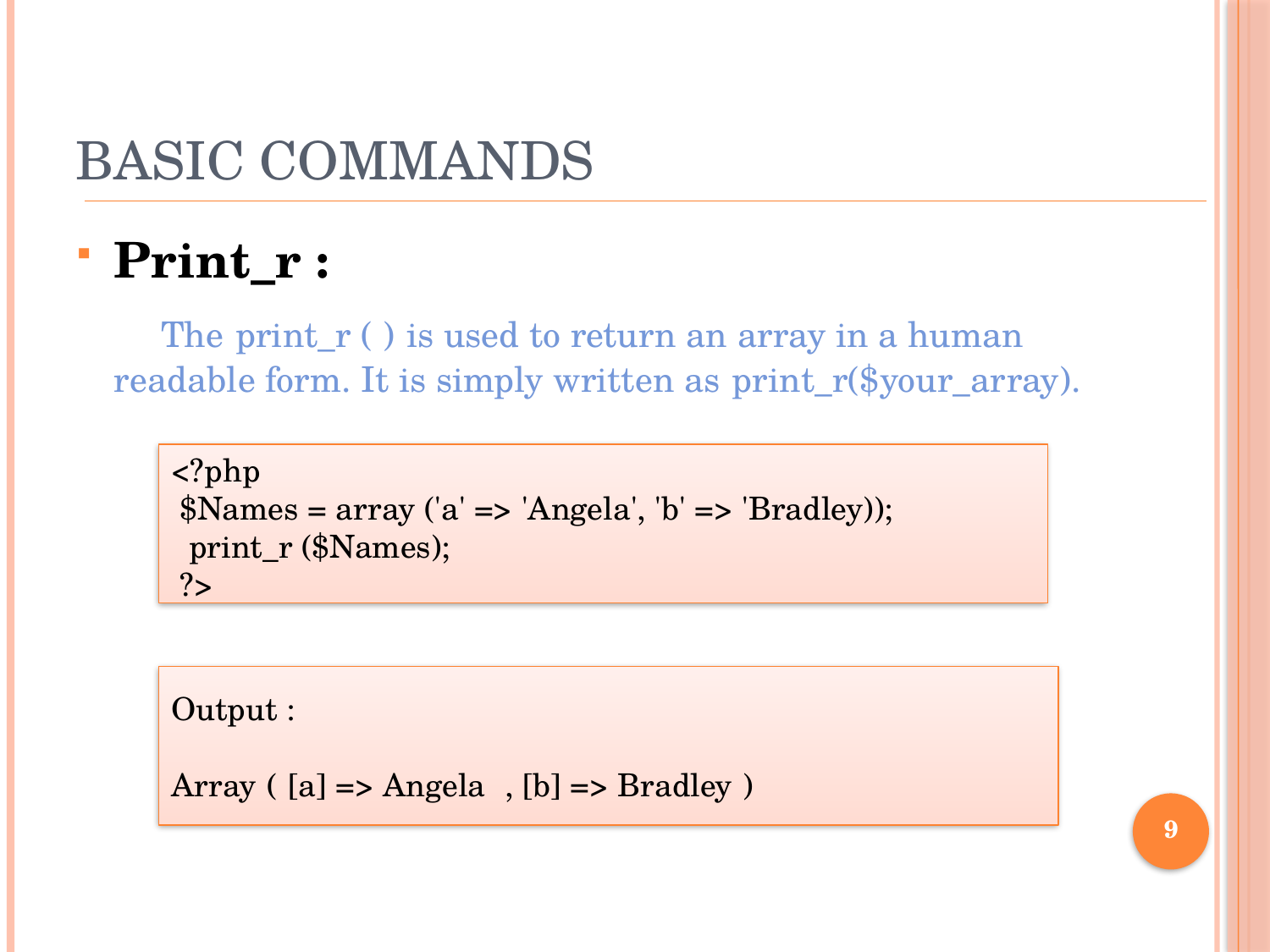

# Basic Commands
Print_r :
      The print_r ( ) is used to return an array in a human readable form. It is simply written as print_r($your_array).

<?php
 $Names = array ('a' => 'Angela', 'b' => 'Bradley));
  print_r ($Names);
 ?>

Output :

Array ( [a] => Angela  , [b] => Bradley )

9